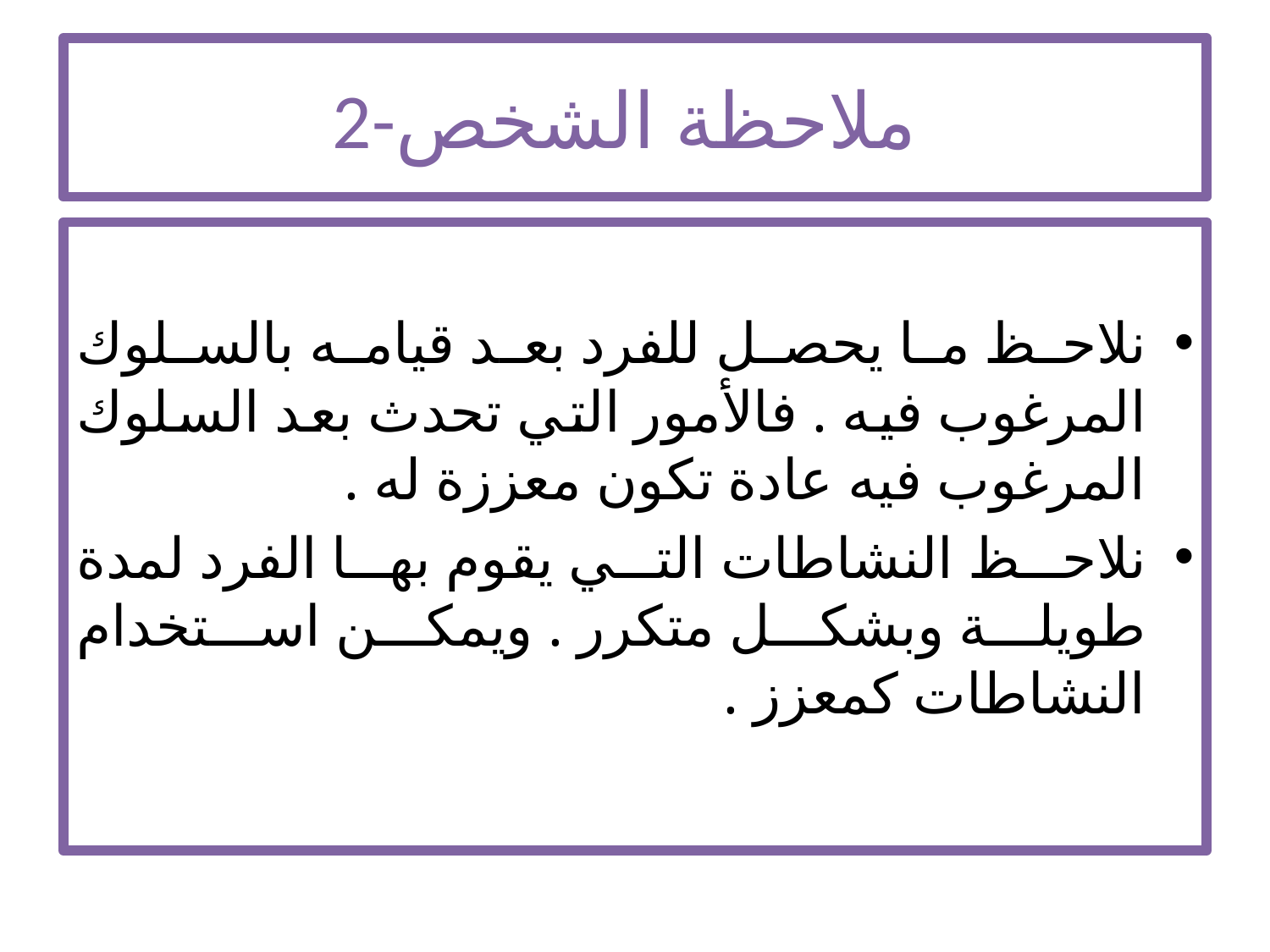

# 2-ملاحظة الشخص

نلاحظ ما يحصل للفرد بعد قيامه بالسلوك المرغوب فيه . فالأمور التي تحدث بعد السلوك المرغوب فيه عادة تكون معززة له .
نلاحظ النشاطات التي يقوم بها الفرد لمدة طويلة وبشكل متكرر . ويمكن استخدام النشاطات كمعزز .